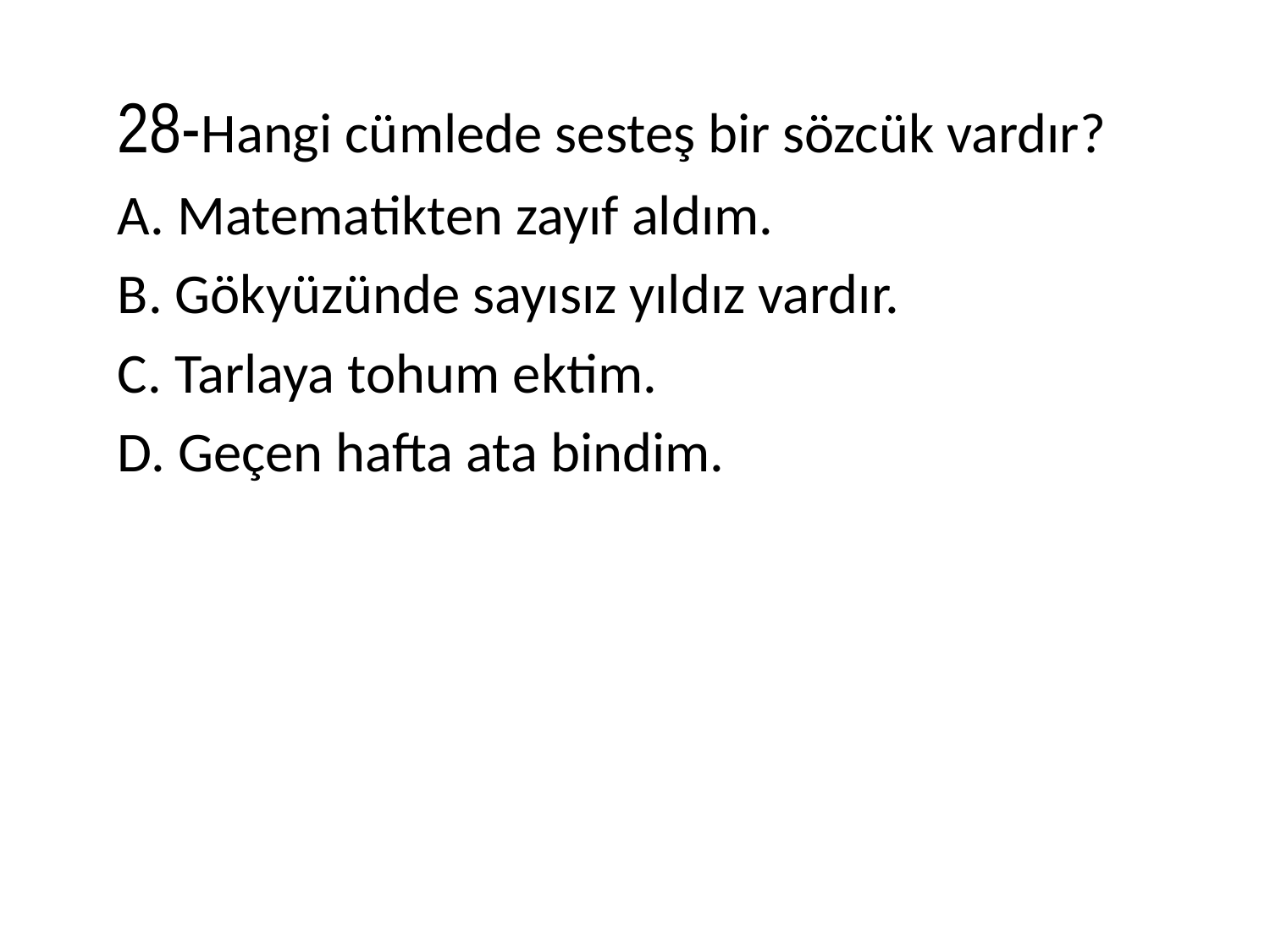

28-Hangi cümlede sesteş bir sözcük vardır?
A. Matematikten zayıf aldım.
B. Gökyüzünde sayısız yıldız vardır.
C. Tarlaya tohum ektim.
D. Geçen hafta ata bindim.